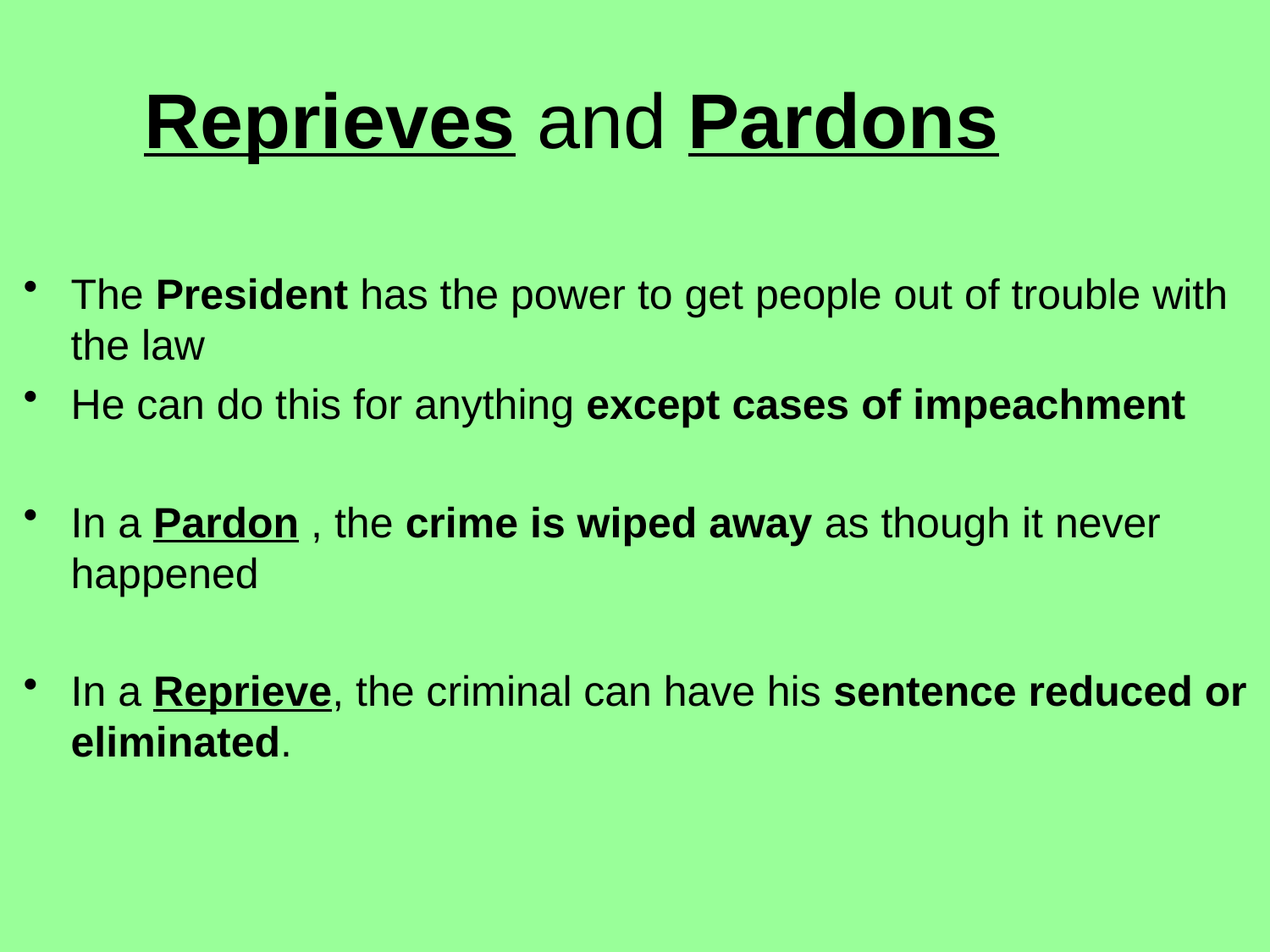

Reprieves and Pardons

The President has the power to get people out of trouble with the law
He can do this for anything except cases of impeachment

In a Pardon , the crime is wiped away as though it never happened

In a Reprieve, the criminal can have his sentence reduced or eliminated.